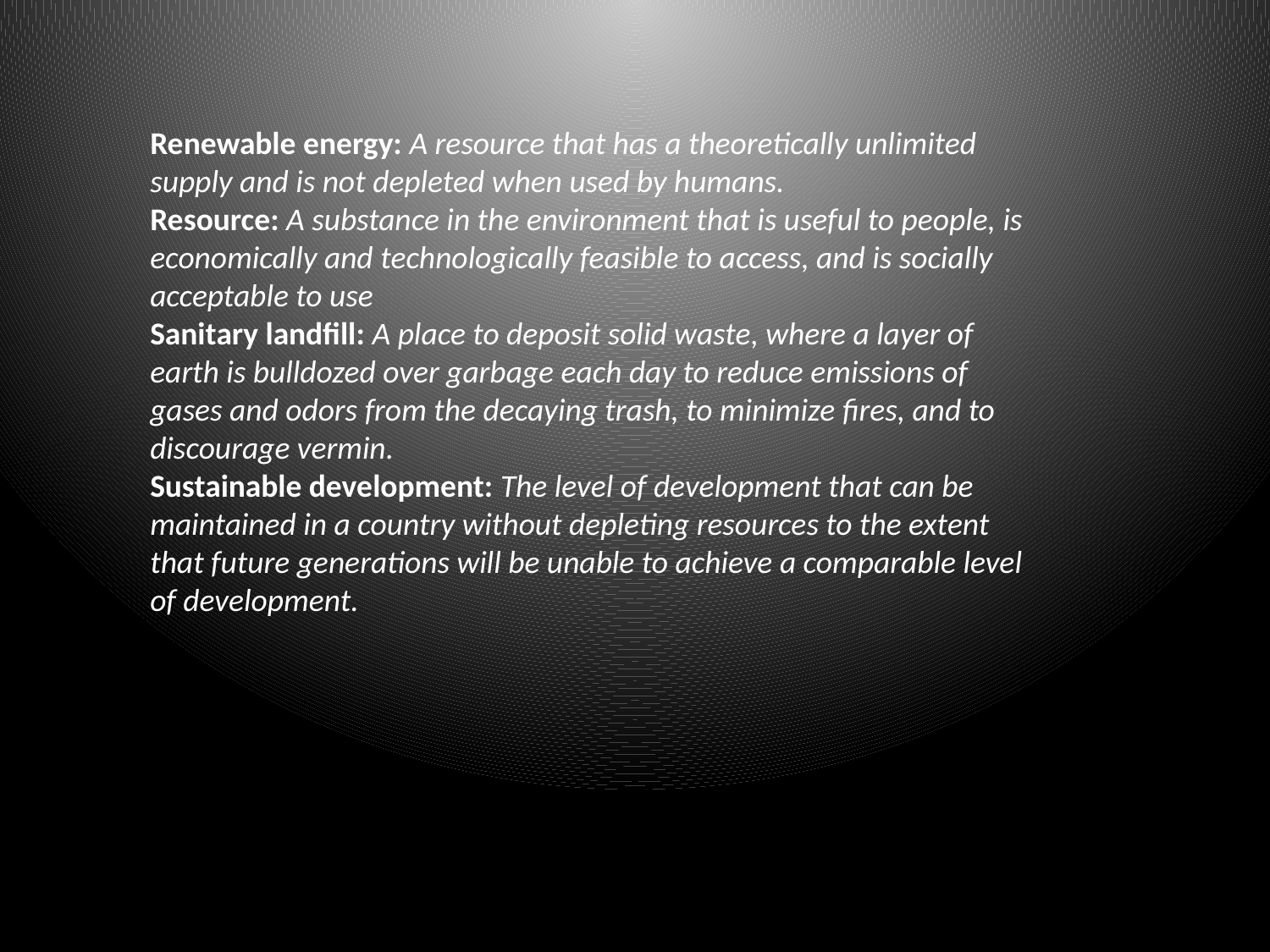

Renewable energy: A resource that has a theoretically unlimited supply and is not depleted when used by humans.
Resource: A substance in the environment that is useful to people, is economically and technologically feasible to access, and is socially acceptable to use
Sanitary landfill: A place to deposit solid waste, where a layer of earth is bulldozed over garbage each day to reduce emissions of gases and odors from the decaying trash, to minimize fires, and to discourage vermin.
Sustainable development: The level of development that can be maintained in a country without depleting resources to the extent that future generations will be unable to achieve a comparable level of development.